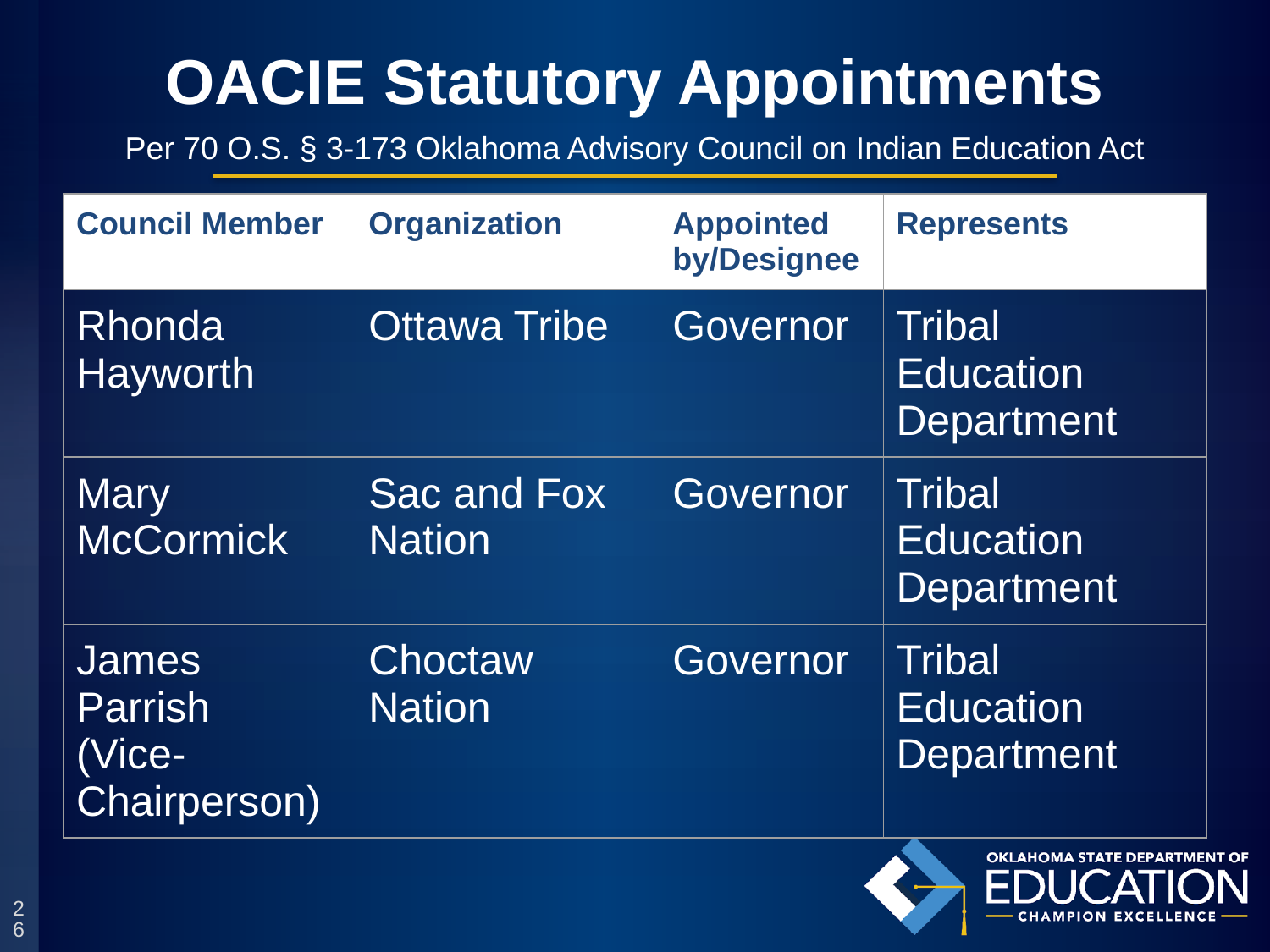

# OACIE Statutory Appointments
Per 70 O.S. § 3-173 Oklahoma Advisory Council on Indian Education Act
| Council Member | Organization | Appointed by/Designee | Represents |
| --- | --- | --- | --- |
| Rhonda Hayworth | Ottawa Tribe | Governor | Tribal Education Department |
| Mary McCormick | Sac and Fox Nation | Governor | Tribal Education Department |
| James Parrish (Vice-Chairperson) | Choctaw Nation | Governor | Tribal Education Department |
26